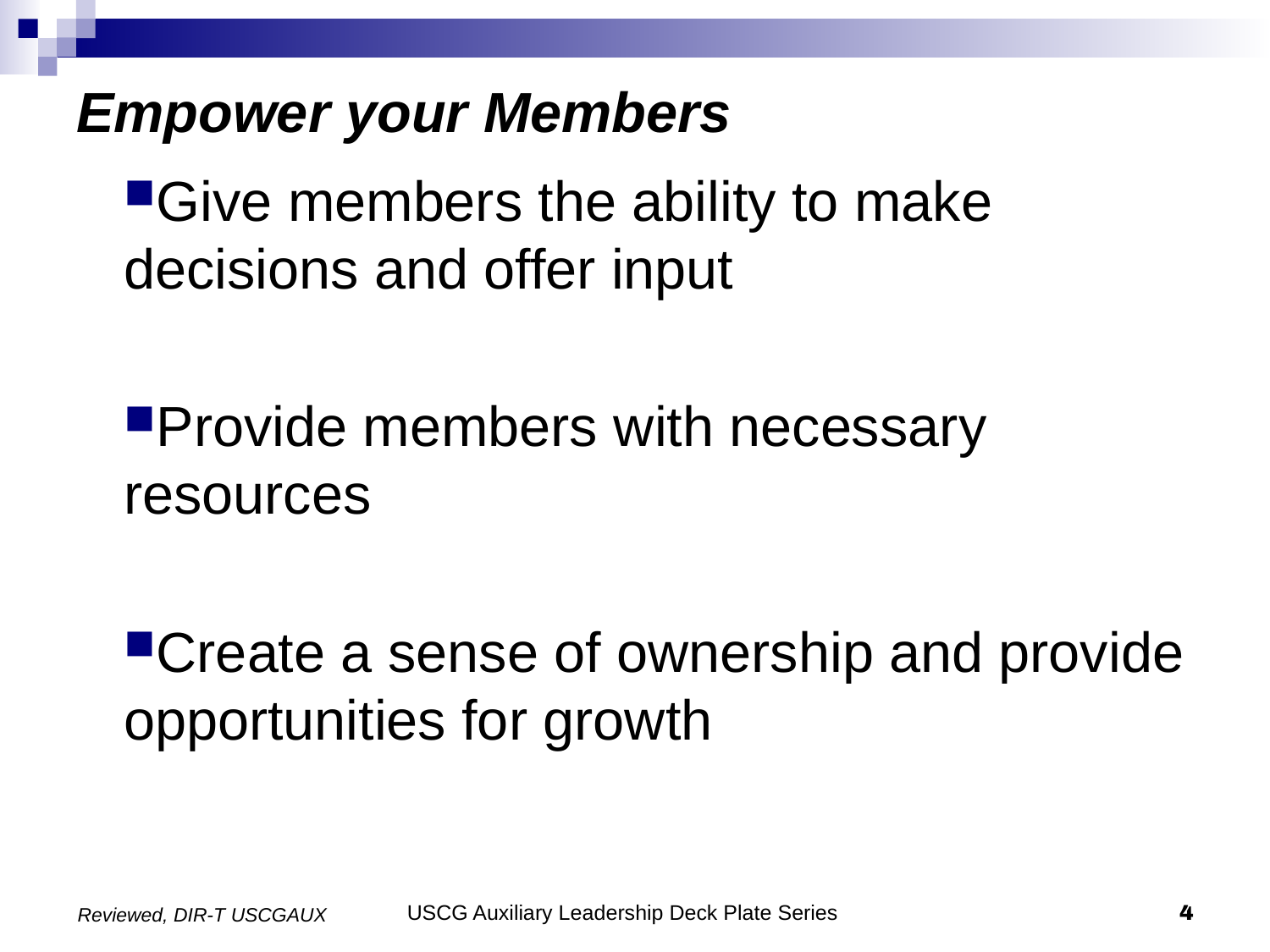

# Empower your Members
Give members the ability to make decisions and offer input

Provide members with necessary resources

Create a sense of ownership and provide opportunities for growth

4
USCG Auxiliary Leadership Deck Plate Series
Reviewed, DIR-T USCGAUX